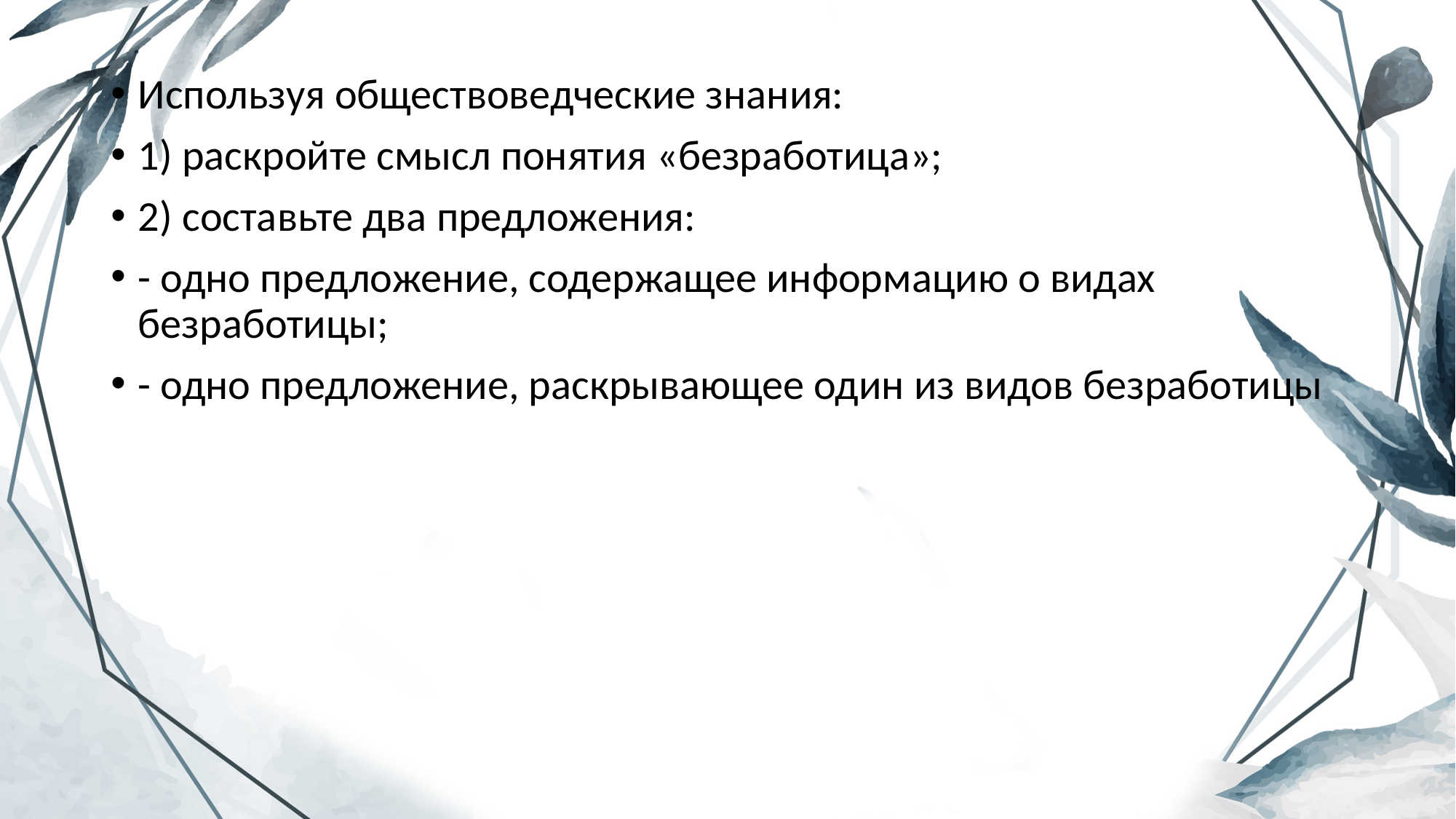

Используя обществоведческие знания:
1) раскройте смысл понятия «безработица»;
2) составьте два предложения:
- одно предложение, содержащее информацию о видах безработицы;
- одно предложение, раскрывающее один из видов безработицы